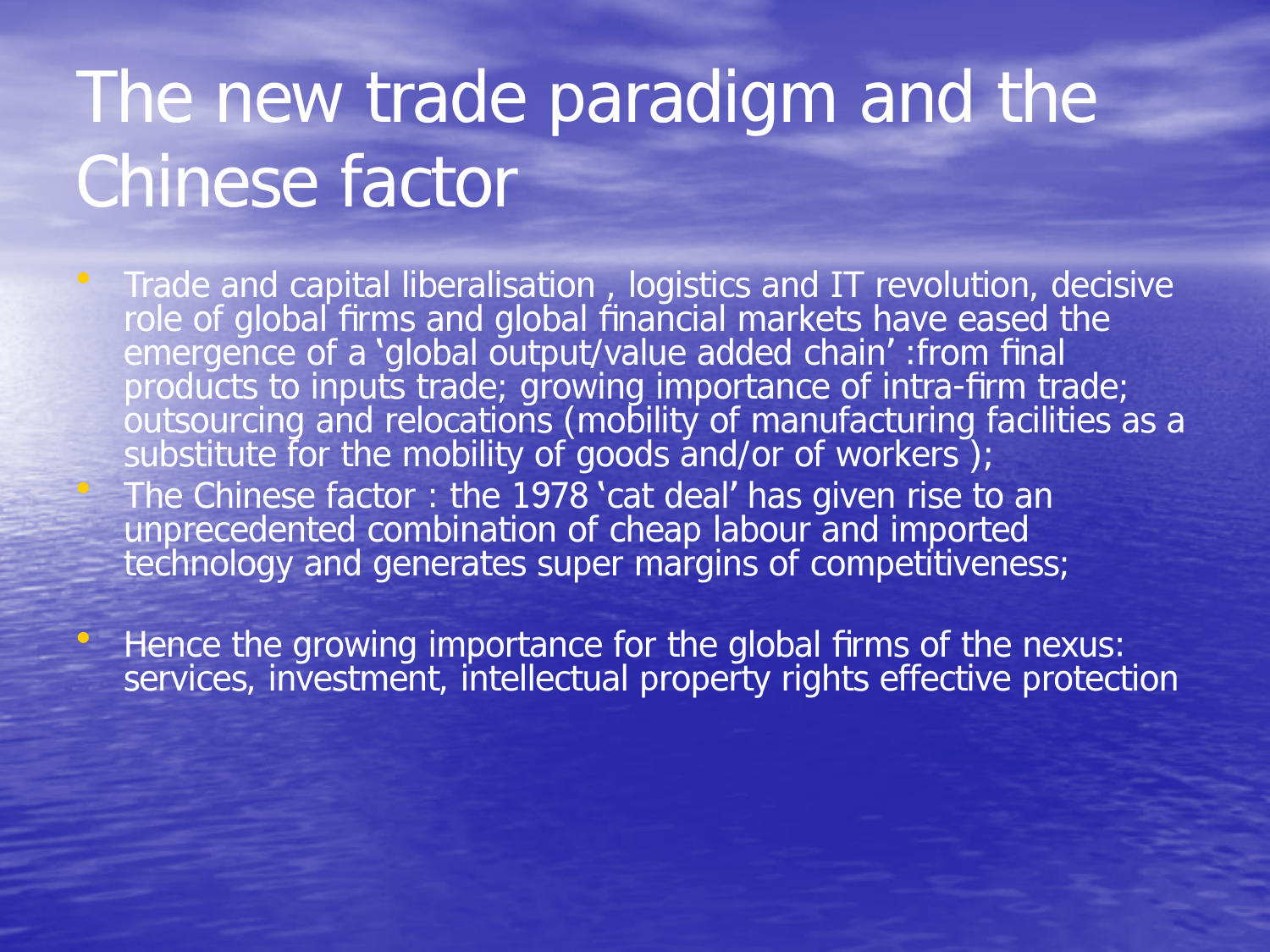

# The new trade paradigm and the Chinese factor
Trade and capital liberalisation , logistics and IT revolution, decisive role of global firms and global financial markets have eased the emergence of a ‘global output/value added chain’ :from final products to inputs trade; growing importance of intra-firm trade; outsourcing and relocations (mobility of manufacturing facilities as a substitute for the mobility of goods and/or of workers );
The Chinese factor : the 1978 ‘cat deal’ has given rise to an unprecedented combination of cheap labour and imported technology and generates super margins of competitiveness;

Hence the growing importance for the global firms of the nexus: services, investment, intellectual property rights effective protection